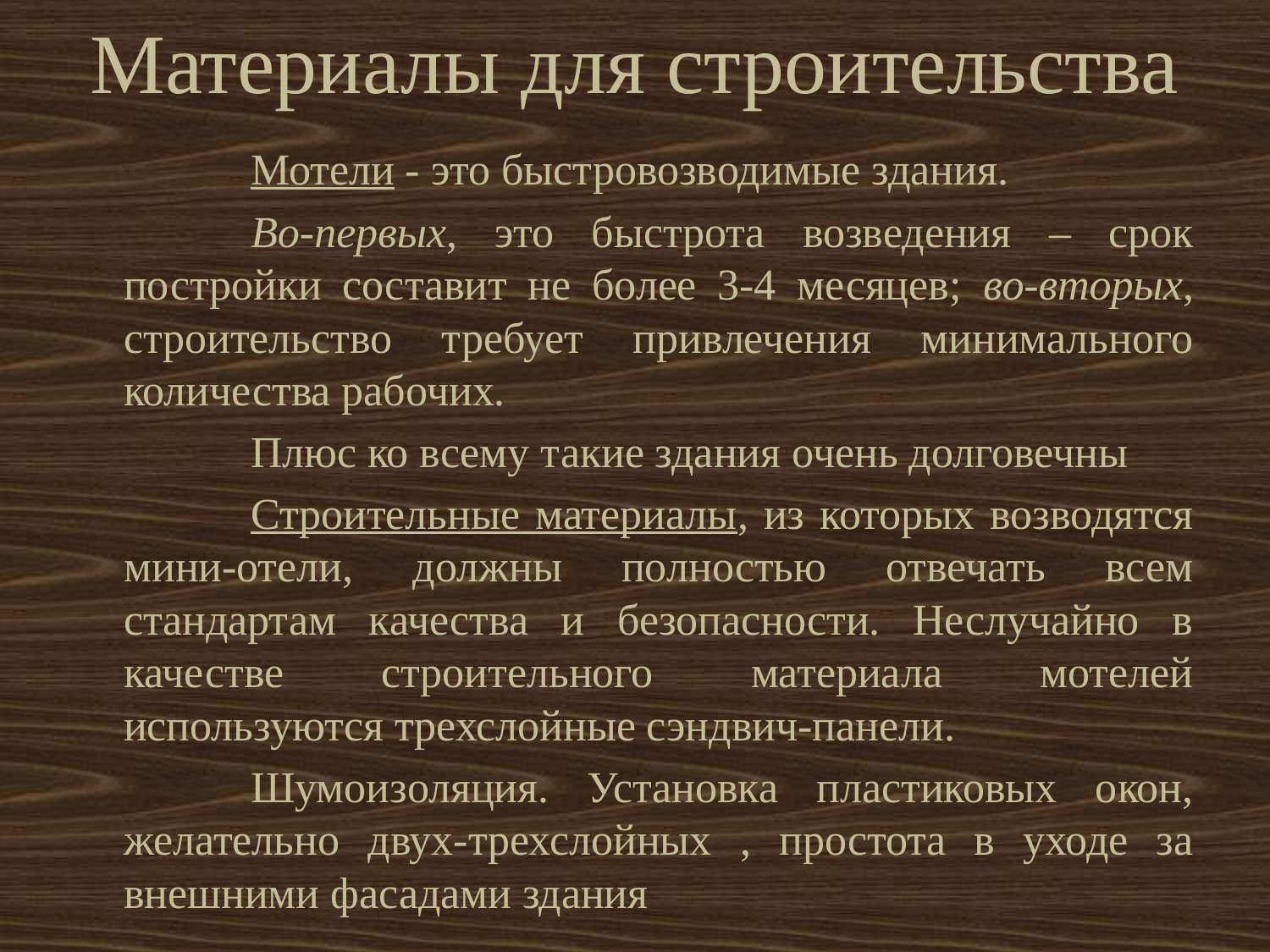

# Материалы для строительства
		Мотели - это быстровозводимые здания.
		Во-первых, это быстрота возведения – срок постройки составит не более 3-4 месяцев; во-вторых, строительство требует привлечения минимального количества рабочих.
		Плюс ко всему такие здания очень долговечны
		Строительные материалы, из которых возводятся мини-отели, должны полностью отвечать всем стандартам качества и безопасности. Неслучайно в качестве строительного материала мотелей используются трехслойные сэндвич-панели.
		Шумоизоляция. Установка пластиковых окон, желательно двух-трехслойных , простота в уходе за внешними фасадами здания